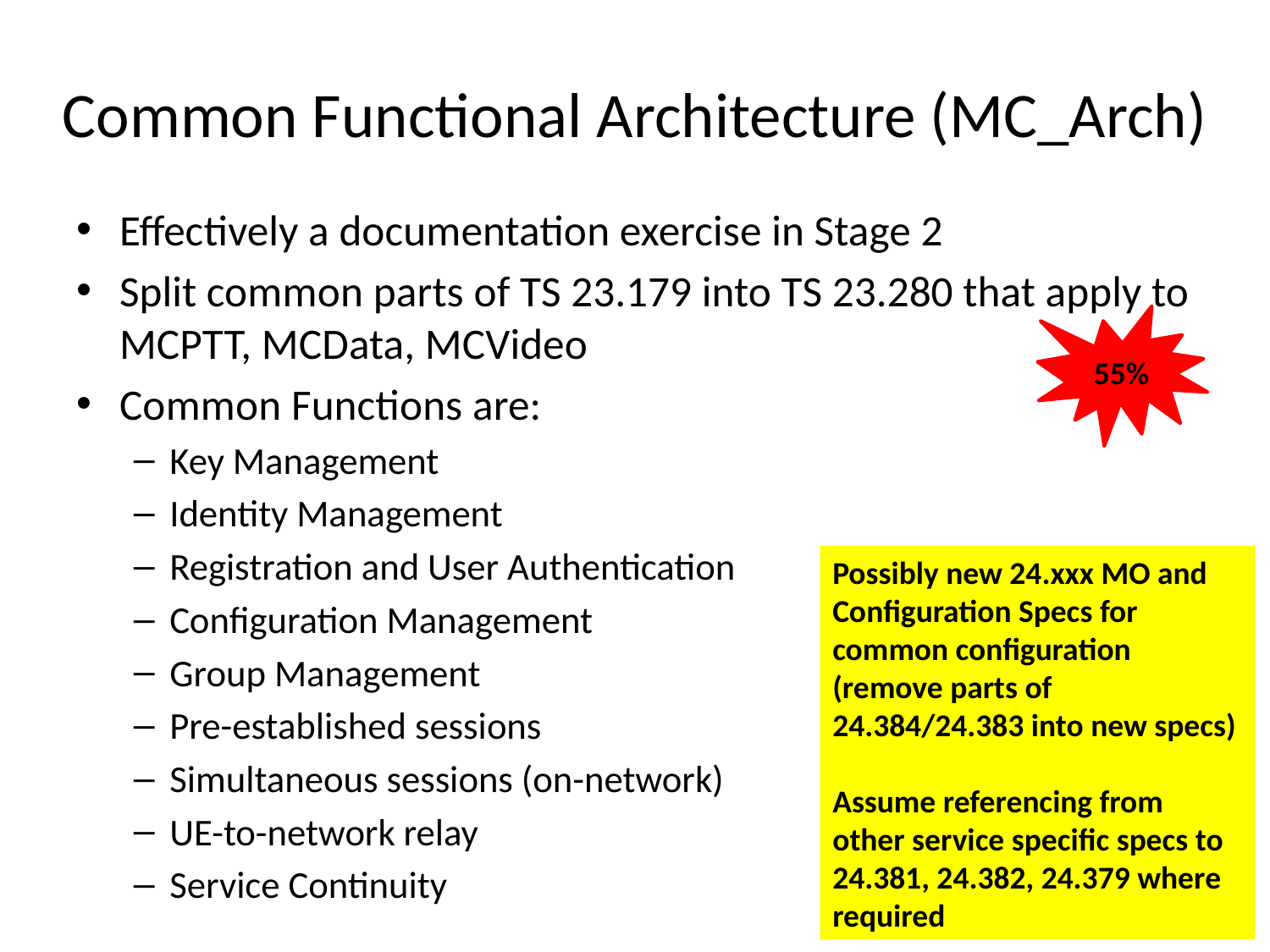

# Common Functional Architecture (MC_Arch)
Effectively a documentation exercise in Stage 2
Split common parts of TS 23.179 into TS 23.280 that apply to MCPTT, MCData, MCVideo
Common Functions are:
Key Management
Identity Management
Registration and User Authentication
Configuration Management
Group Management
Pre-established sessions
Simultaneous sessions (on-network)
UE-to-network relay
Service Continuity

55%
Possibly new 24.xxx MO and Configuration Specs for common configuration (remove parts of 24.384/24.383 into new specs)

Assume referencing from other service specific specs to 24.381, 24.382, 24.379 where required